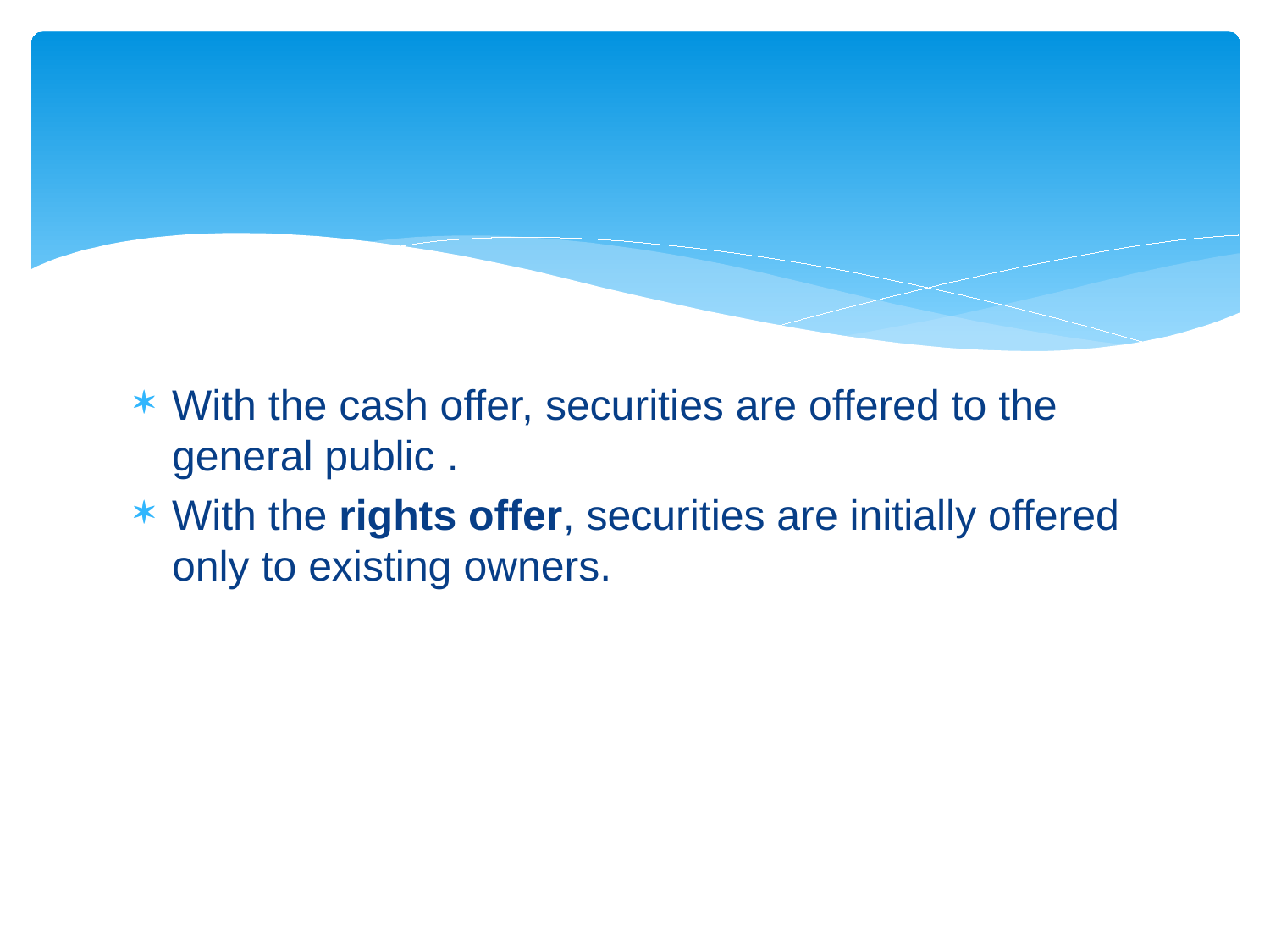

#
With the cash offer, securities are offered to the general public .
With the rights offer, securities are initially offered only to existing owners.